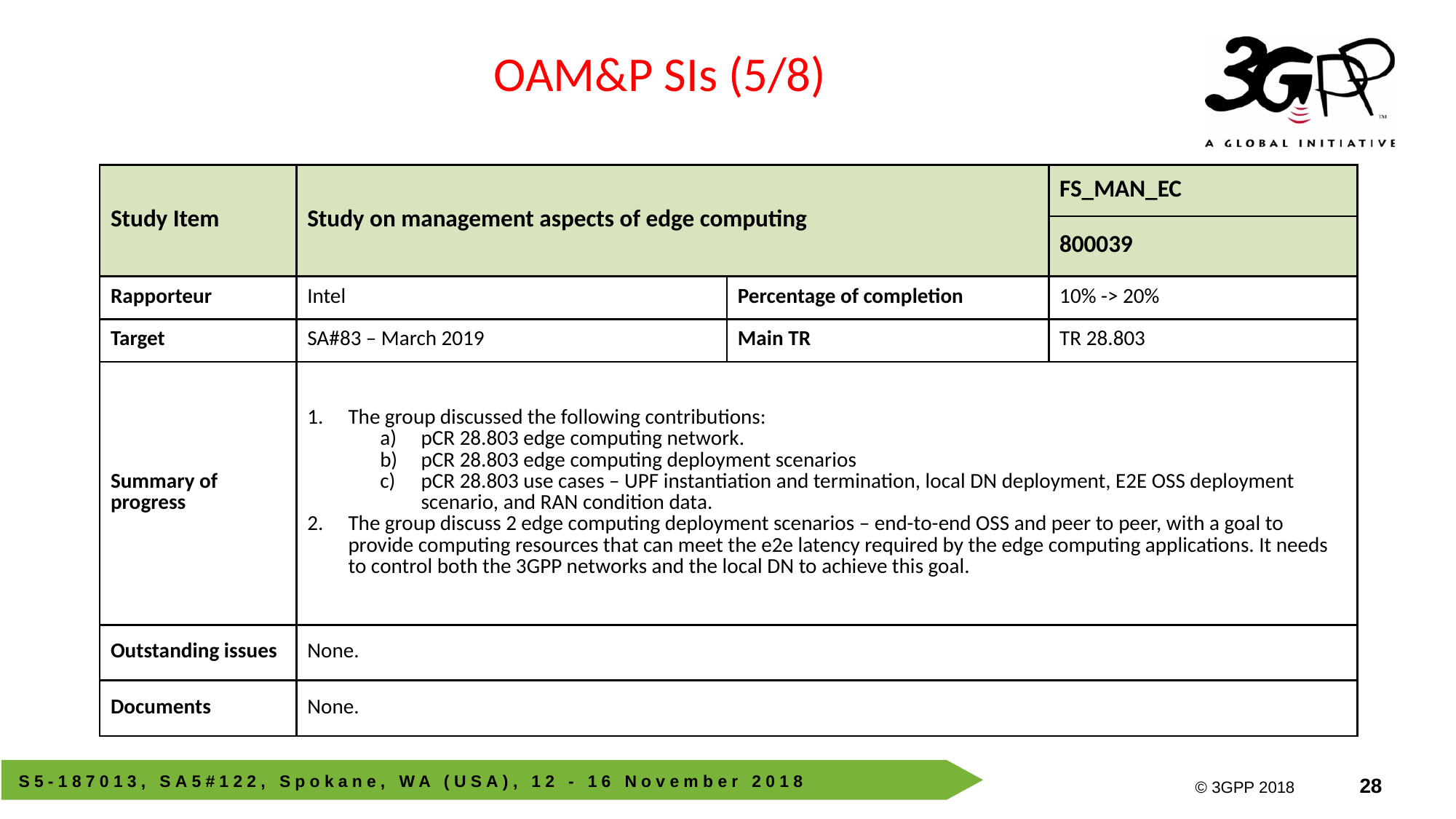

OAM&P SIs (5/8)
| Study Item | Study on management aspects of edge computing |  | FS\_MAN\_EC |
| --- | --- | --- | --- |
|  |  |  | 800039 |
| Rapporteur | Intel | Percentage of completion | 10% -> 20% |
| Target | SA#83 – March 2019 | Main TR | TR 28.803 |
| Summary of progress | The group discussed the following contributions: pCR 28.803 edge computing network. pCR 28.803 edge computing deployment scenarios pCR 28.803 use cases – UPF instantiation and termination, local DN deployment, E2E OSS deployment scenario, and RAN condition data. The group discuss 2 edge computing deployment scenarios – end-to-end OSS and peer to peer, with a goal to provide computing resources that can meet the e2e latency required by the edge computing applications. It needs to control both the 3GPP networks and the local DN to achieve this goal. |  |  |
| Outstanding issues | None. |  |  |
| Documents | None. |  |  |